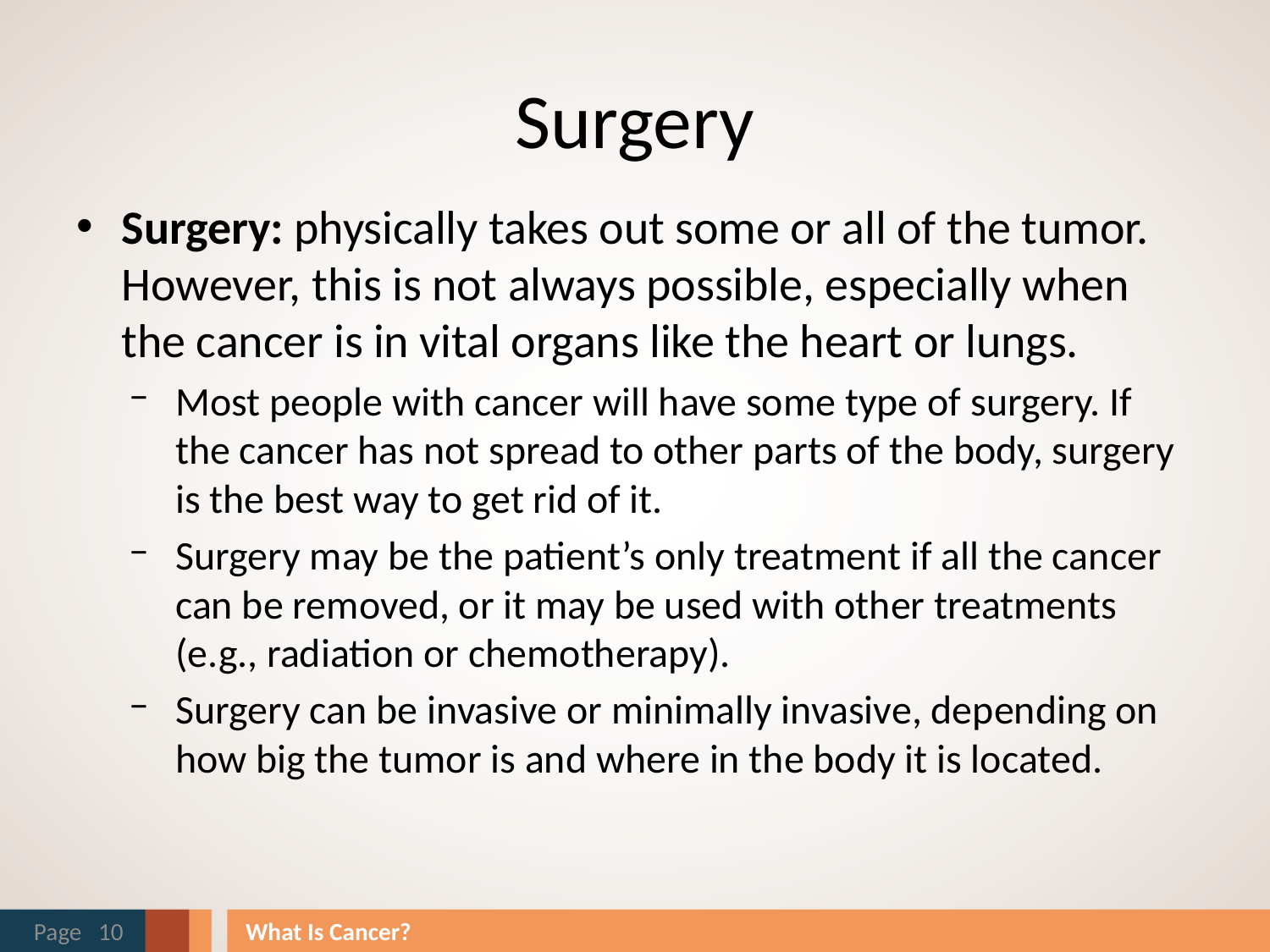

# Surgery
Surgery: physically takes out some or all of the tumor. However, this is not always possible, especially when the cancer is in vital organs like the heart or lungs.
Most people with cancer will have some type of surgery. If the cancer has not spread to other parts of the body, surgery is the best way to get rid of it.
Surgery may be the patient’s only treatment if all the cancer can be removed, or it may be used with other treatments (e.g., radiation or chemotherapy).
Surgery can be invasive or minimally invasive, depending on how big the tumor is and where in the body it is located.
Page   10
What Is Cancer?